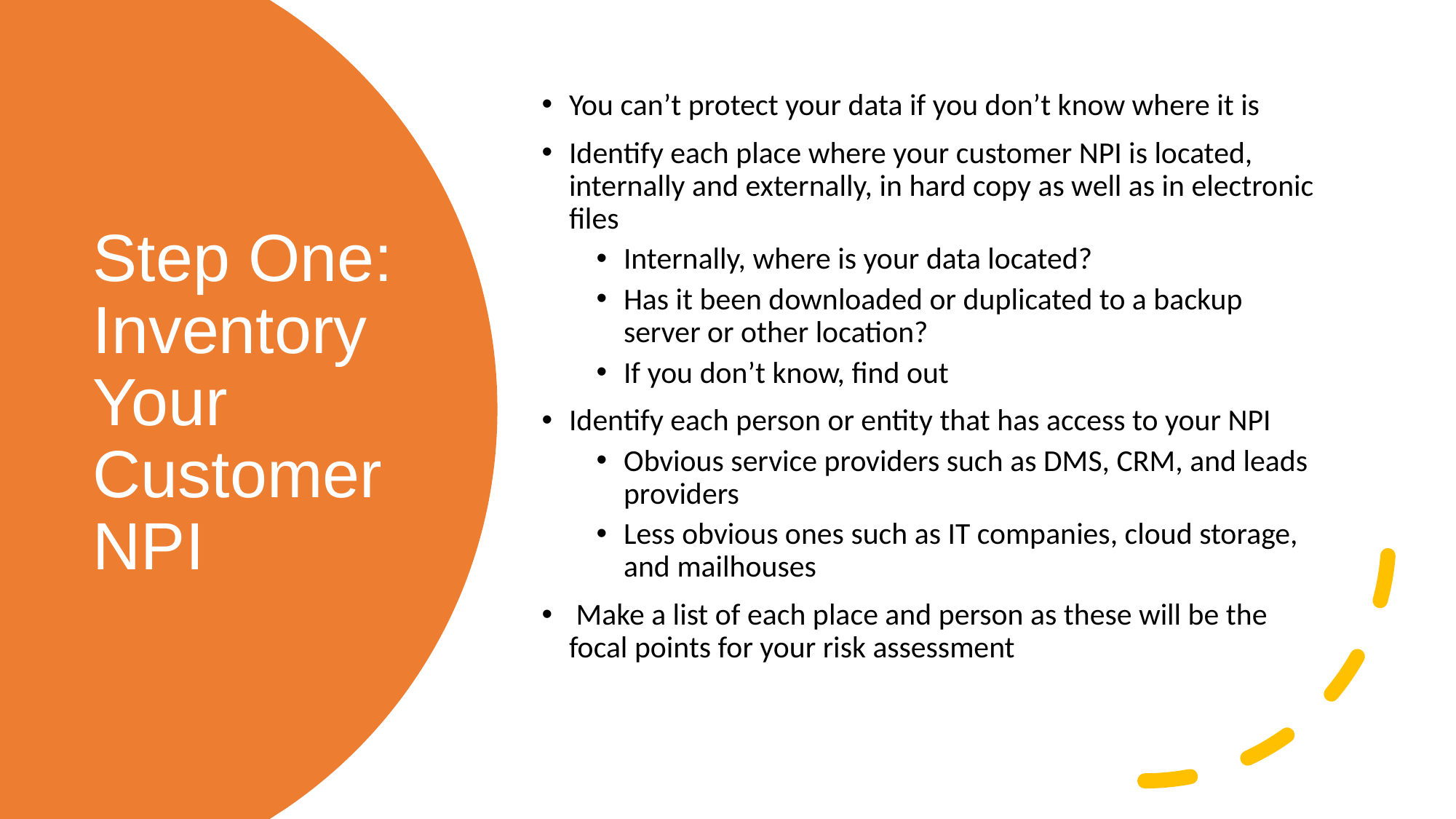

You can’t protect your data if you don’t know where it is
Identify each place where your customer NPI is located, internally and externally, in hard copy as well as in electronic files
Internally, where is your data located?
Has it been downloaded or duplicated to a backup server or other location?
If you don’t know, find out
Identify each person or entity that has access to your NPI
Obvious service providers such as DMS, CRM, and leads providers
Less obvious ones such as IT companies, cloud storage, and mailhouses
 Make a list of each place and person as these will be the focal points for your risk assessment
# Step One: Inventory Your Customer NPI